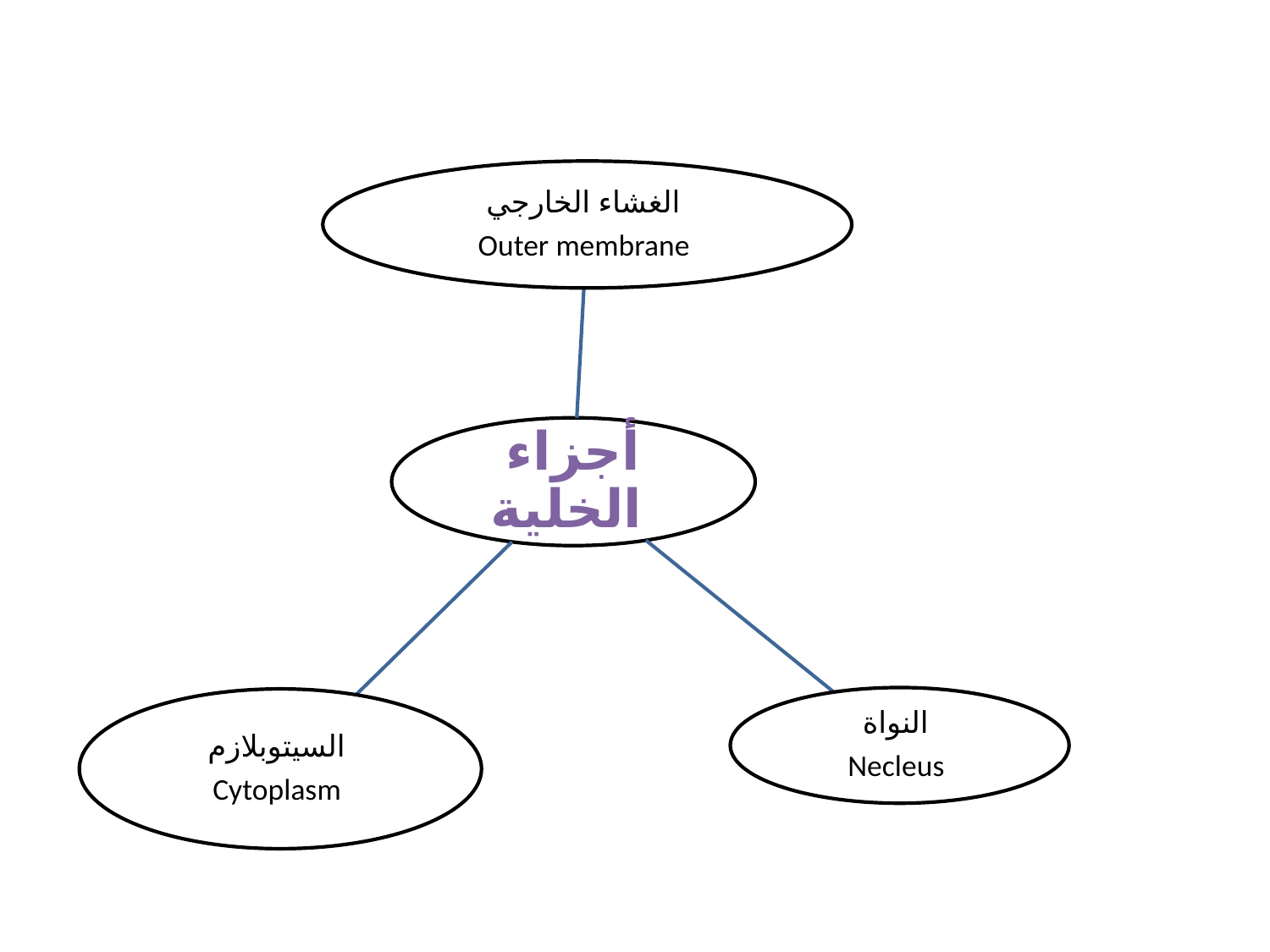

أجزاء الخلية

الغشاء الخارجي
Outer membrane

النواة
Necleus

السيتوبلازم
Cytoplasm